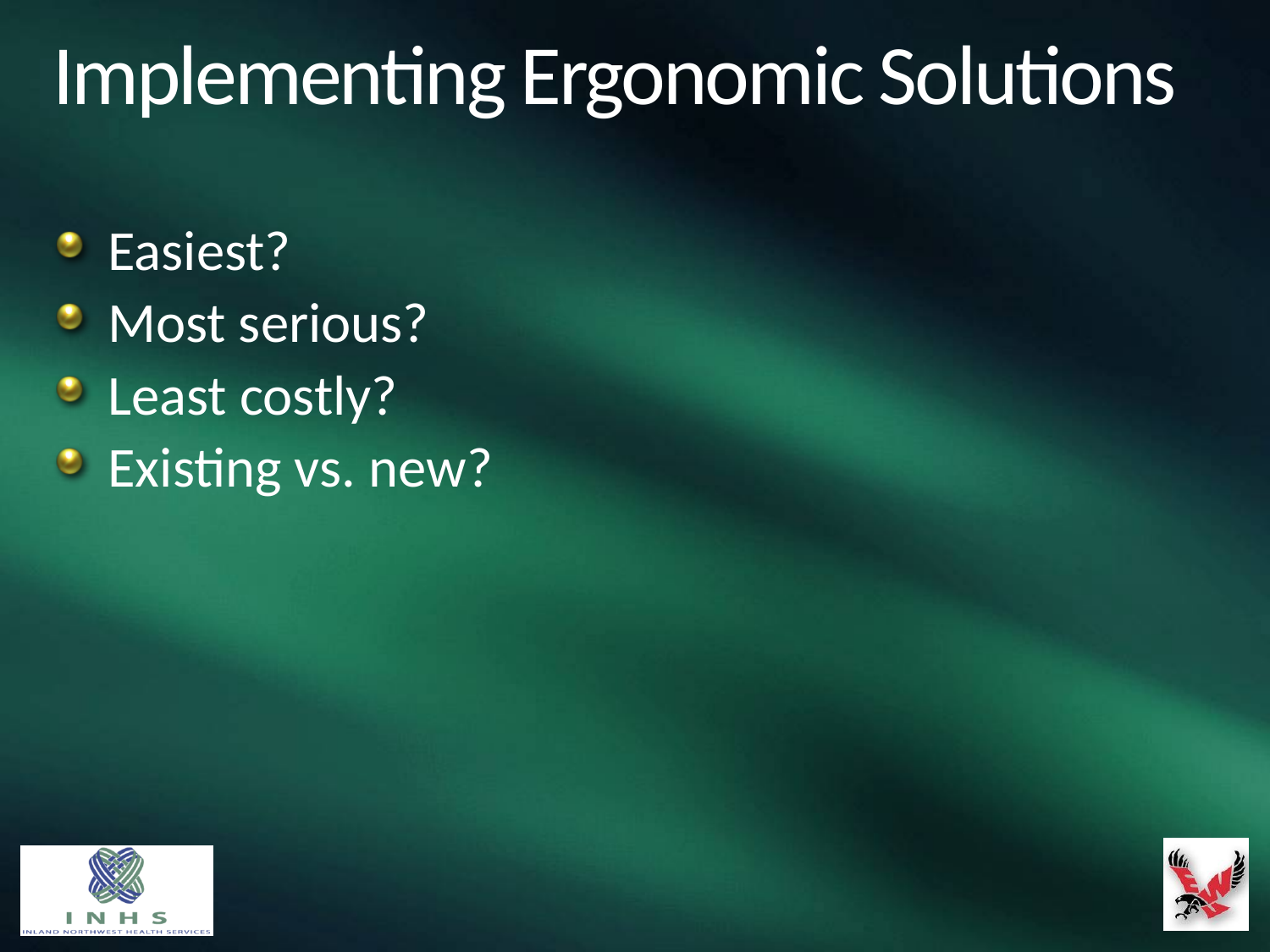

# Implementing Ergonomic Solutions
Easiest?
Most serious?
Least costly?
Existing vs. new?